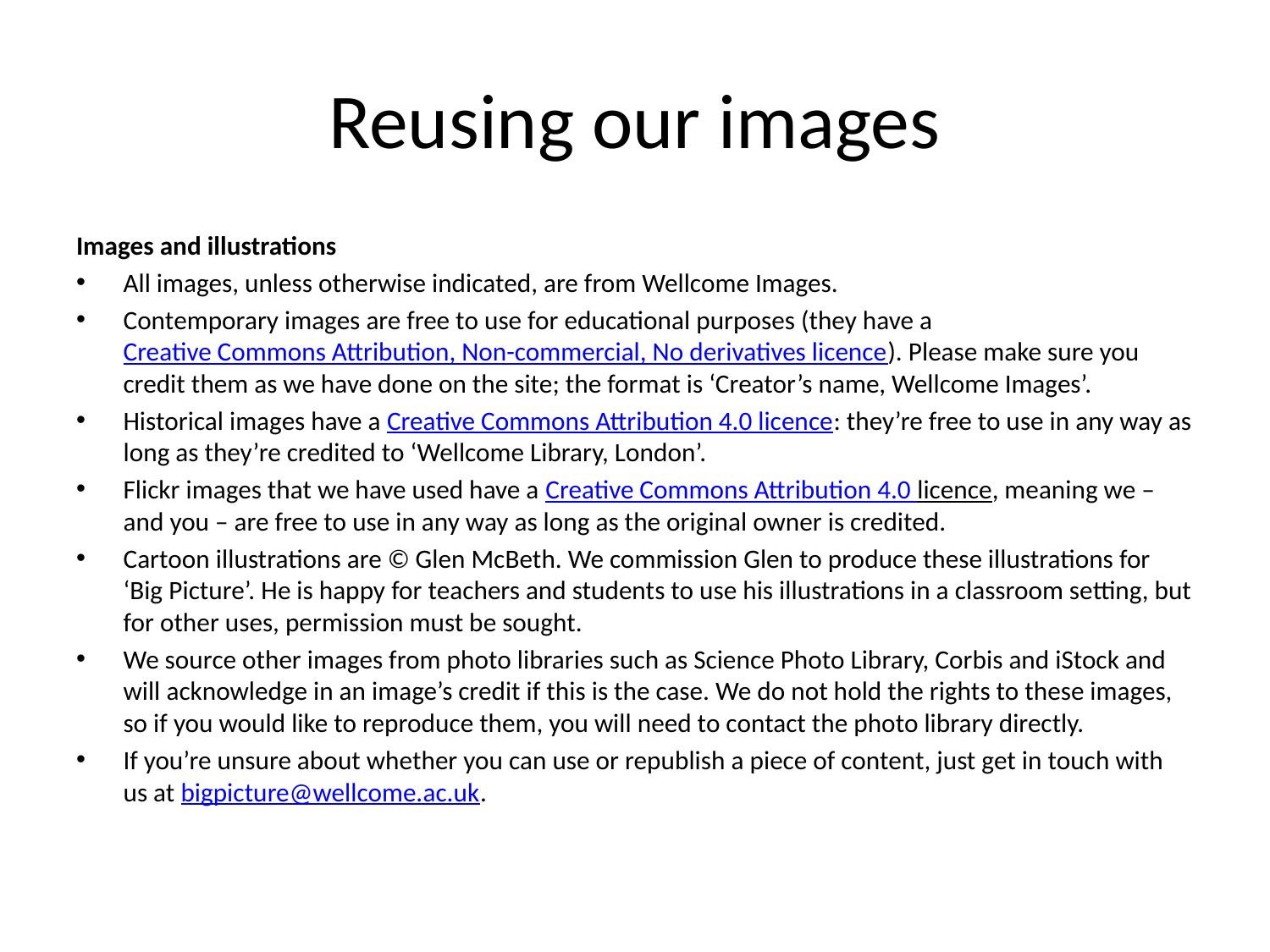

# Reusing our images
Images and illustrations
All images, unless otherwise indicated, are from Wellcome Images.
Contemporary images are free to use for educational purposes (they have a Creative Commons Attribution, Non-commercial, No derivatives licence). Please make sure you credit them as we have done on the site; the format is ‘Creator’s name, Wellcome Images’.
Historical images have a Creative Commons Attribution 4.0 licence: they’re free to use in any way as long as they’re credited to ‘Wellcome Library, London’.
Flickr images that we have used have a Creative Commons Attribution 4.0 licence, meaning we – and you – are free to use in any way as long as the original owner is credited.
Cartoon illustrations are © Glen McBeth. We commission Glen to produce these illustrations for ‘Big Picture’. He is happy for teachers and students to use his illustrations in a classroom setting, but for other uses, permission must be sought.
We source other images from photo libraries such as Science Photo Library, Corbis and iStock and will acknowledge in an image’s credit if this is the case. We do not hold the rights to these images, so if you would like to reproduce them, you will need to contact the photo library directly.
If you’re unsure about whether you can use or republish a piece of content, just get in touch with us at bigpicture@wellcome.ac.uk.